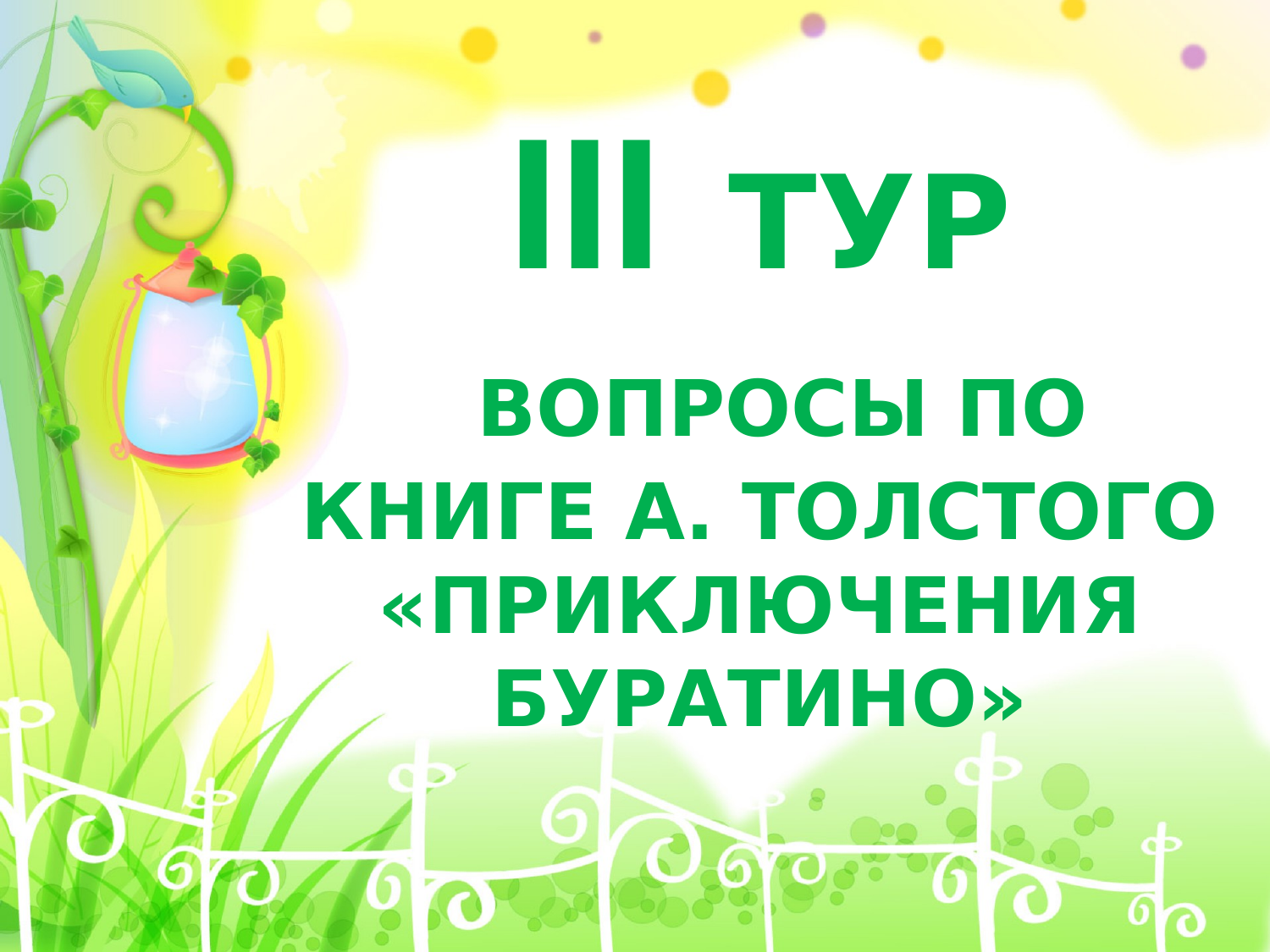

# III тур Вопросы по книге А. Толстого «Приключения Буратино»